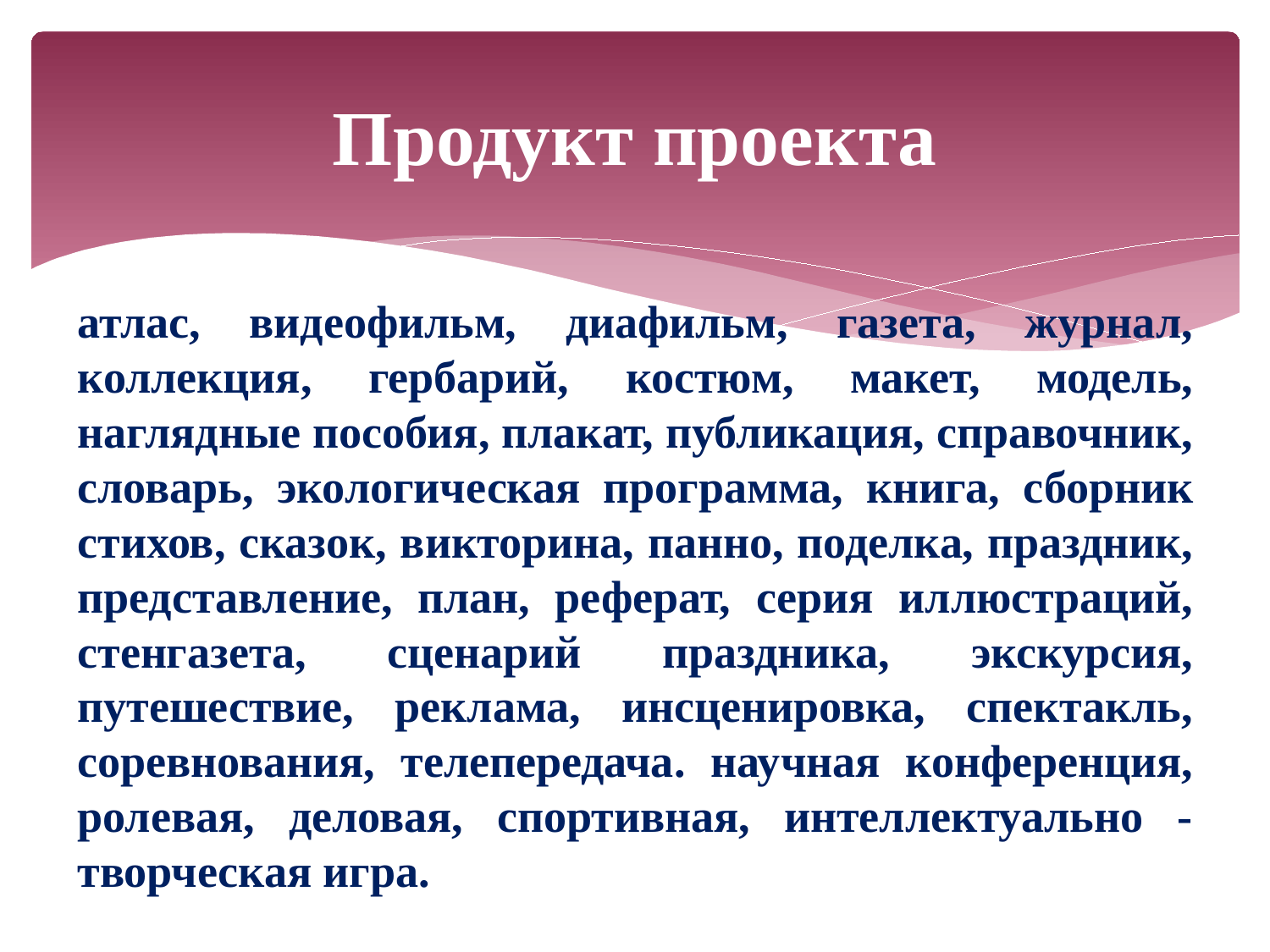

# Продукт проекта
атлас, видеофильм, диафильм, газета, журнал, коллекция, гербарий, костюм, макет, модель, наглядные пособия, плакат, публикация, справочник, словарь, экологическая программа, книга, сборник стихов, сказок, викторина, панно, поделка, праздник, представление, план, реферат, серия иллюстраций, стенгазета, сценарий праздника, экскурсия, путешествие, реклама, инсценировка, спектакль, соревнования, телепередача. научная конференция, ролевая, деловая, спортивная, интеллектуально - творческая игра.